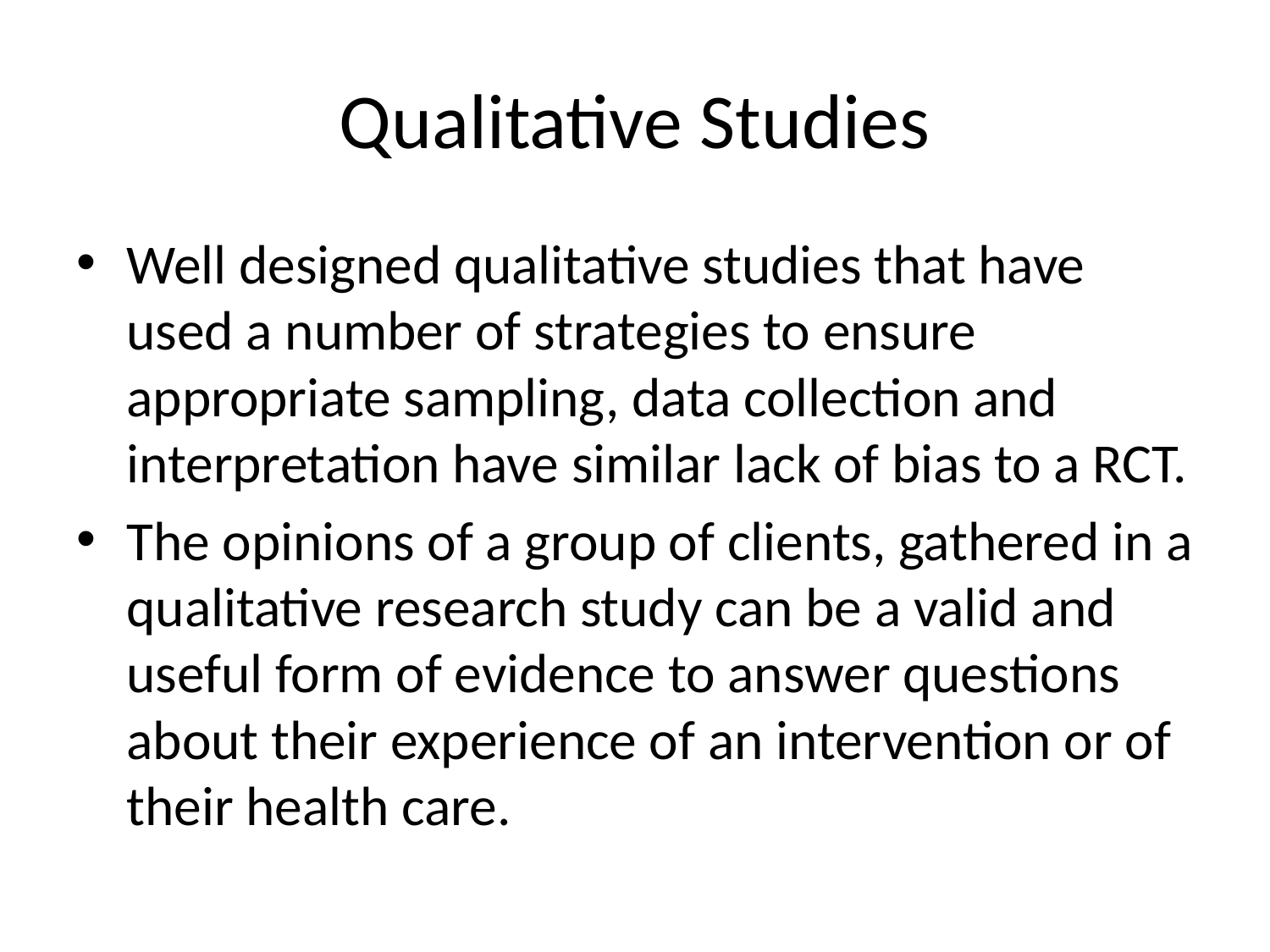

# Qualitative Studies
Well designed qualitative studies that have used a number of strategies to ensure appropriate sampling, data collection and interpretation have similar lack of bias to a RCT.
The opinions of a group of clients, gathered in a qualitative research study can be a valid and useful form of evidence to answer questions about their experience of an intervention or of their health care.